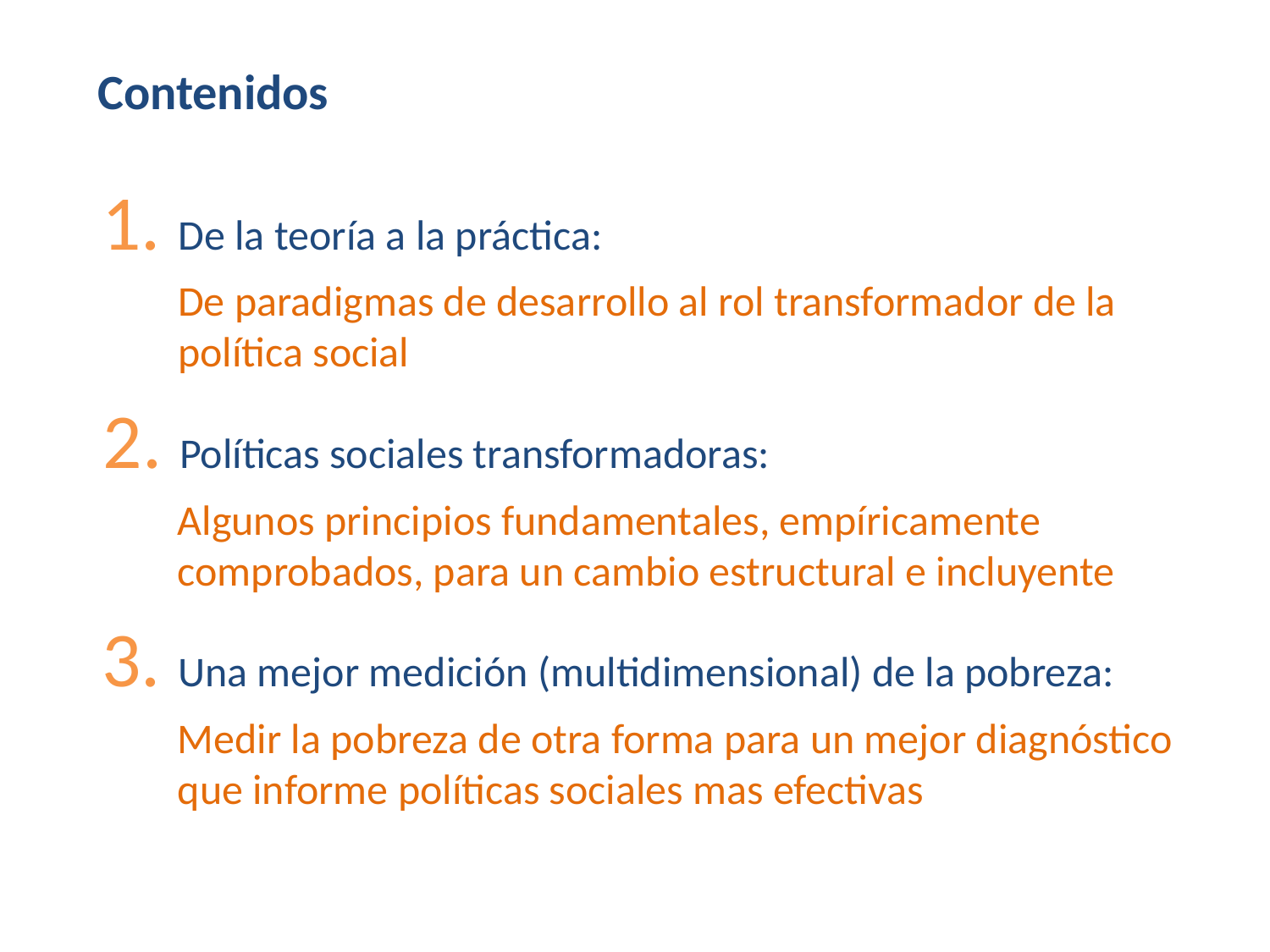

# Contenidos
1. De la teoría a la práctica:
De paradigmas de desarrollo al rol transformador de la política social
 2. Políticas sociales transformadoras:
Algunos principios fundamentales, empíricamente comprobados, para un cambio estructural e incluyente
3. Una mejor medición (multidimensional) de la pobreza:
Medir la pobreza de otra forma para un mejor diagnóstico que informe políticas sociales mas efectivas